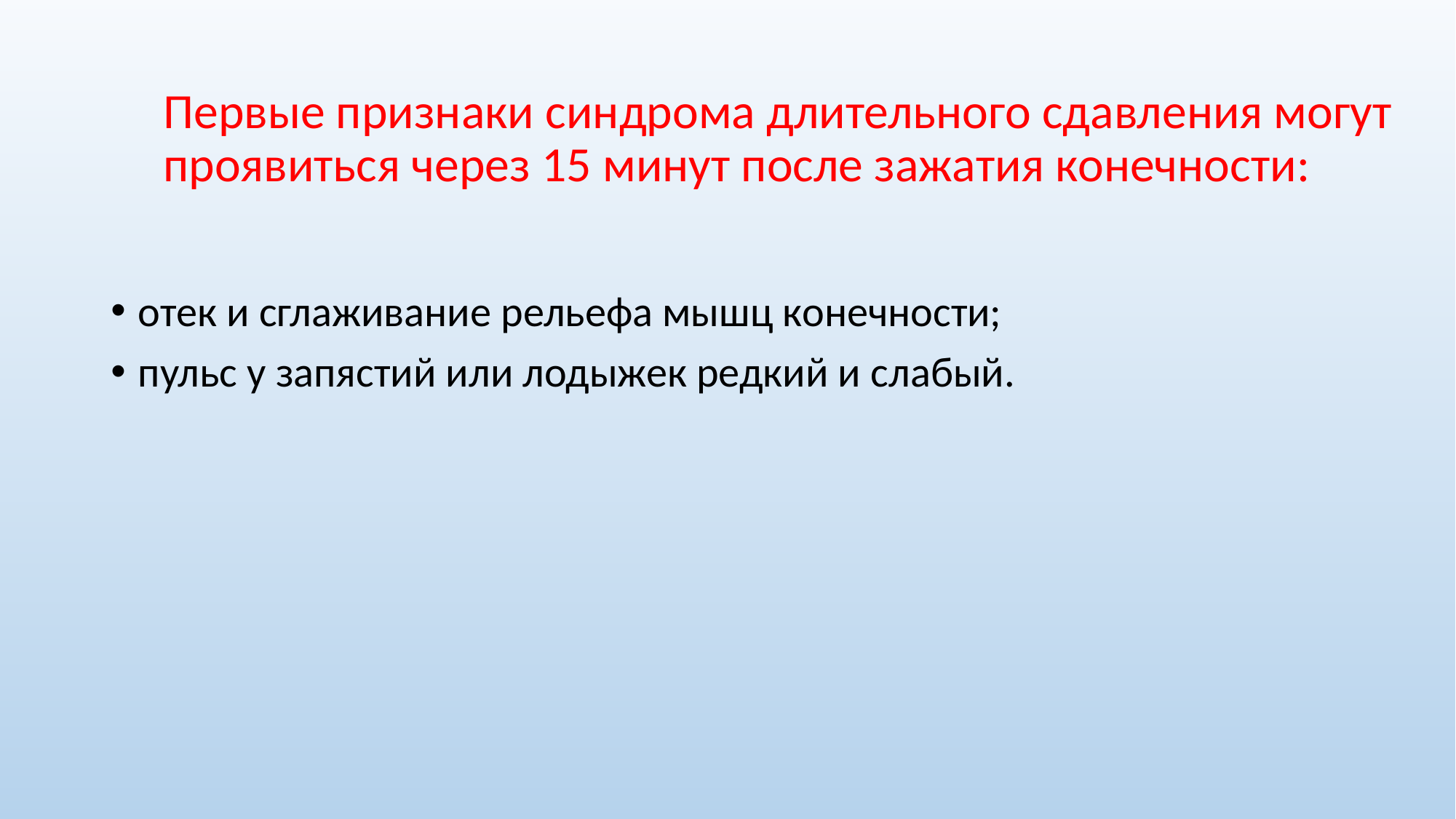

# Первые признаки синдрома длительного сдавления могут проявиться через 15 минут после зажатия конечности:

отек и сглаживание рельефа мышц конечности;
пульс у запястий или лодыжек редкий и слабый.